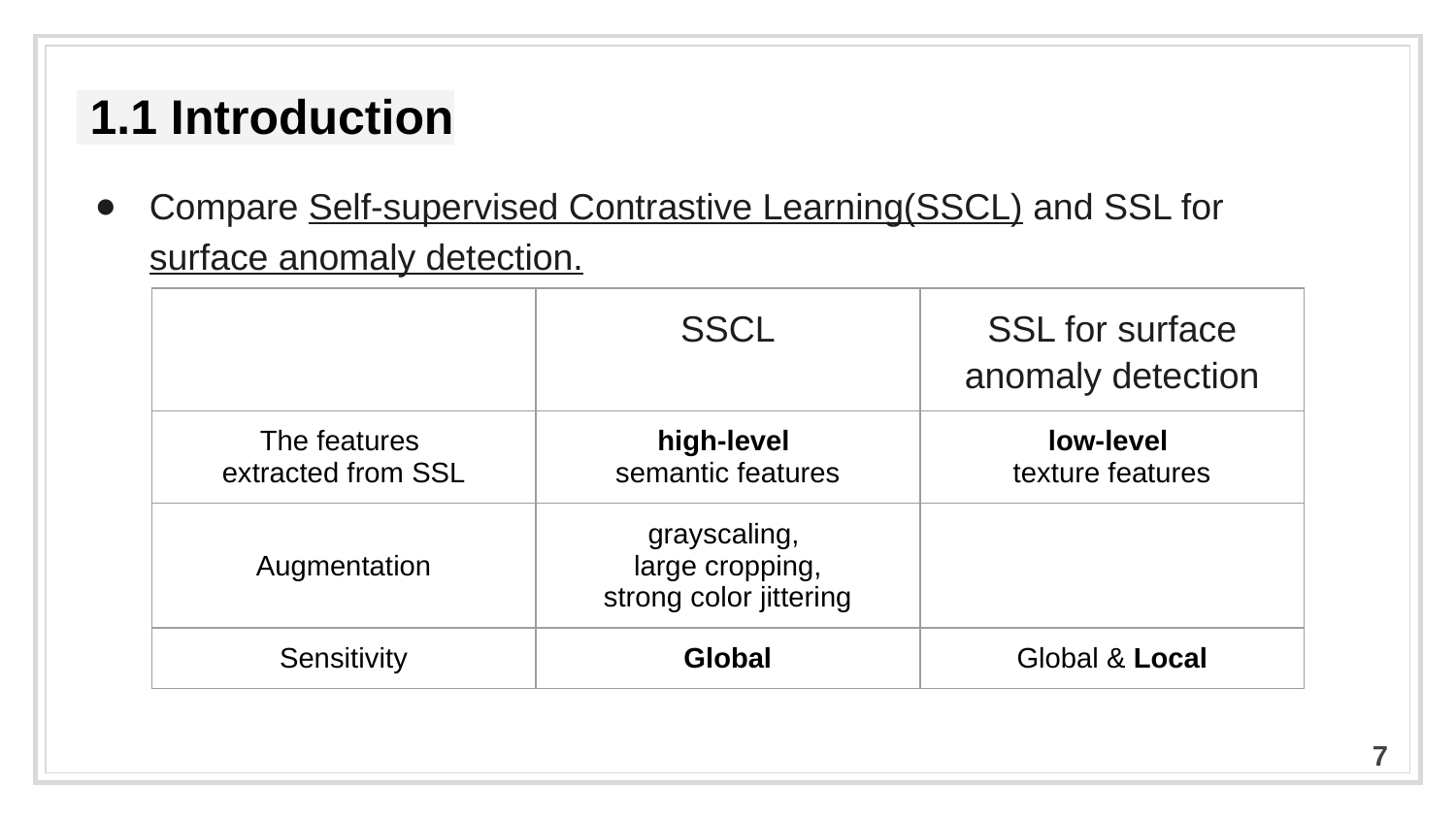

# 1.1 Introduction
Compare Self-supervised Contrastive Learning(SSCL) and SSL for surface anomaly detection.
|  | SSCL | SSL for surface anomaly detection |
| --- | --- | --- |
| The features extracted from SSL | high-level semantic features | low-level texture features |
| Augmentation | grayscaling, large cropping, strong color jittering |  |
| Sensitivity | Global | Global & Local |
7